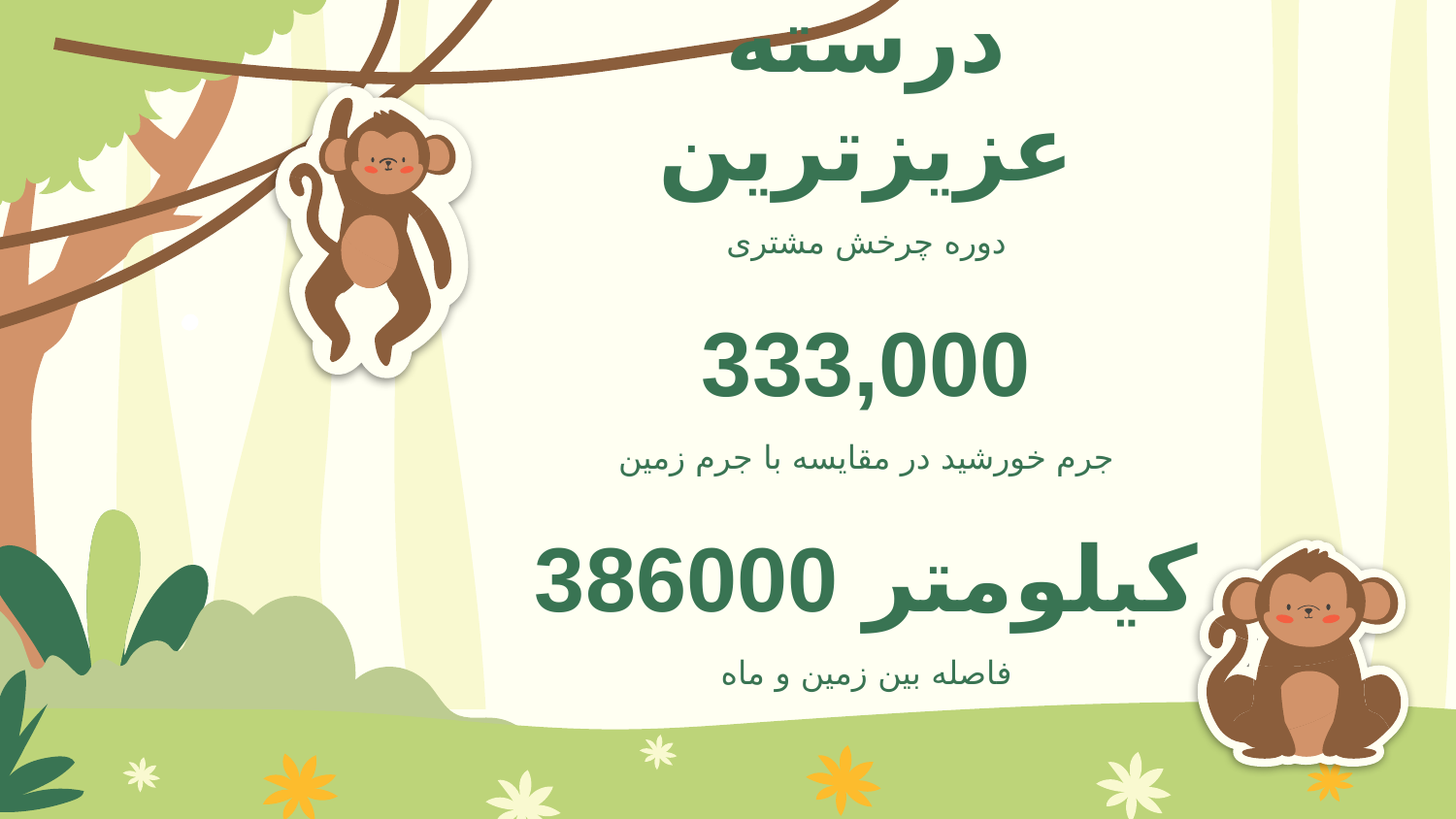

# درسته عزیزترین
دوره چرخش مشتری
333,000
جرم خورشید در مقایسه با جرم زمین
386000 کیلومتر

فاصله بین زمین و ماه